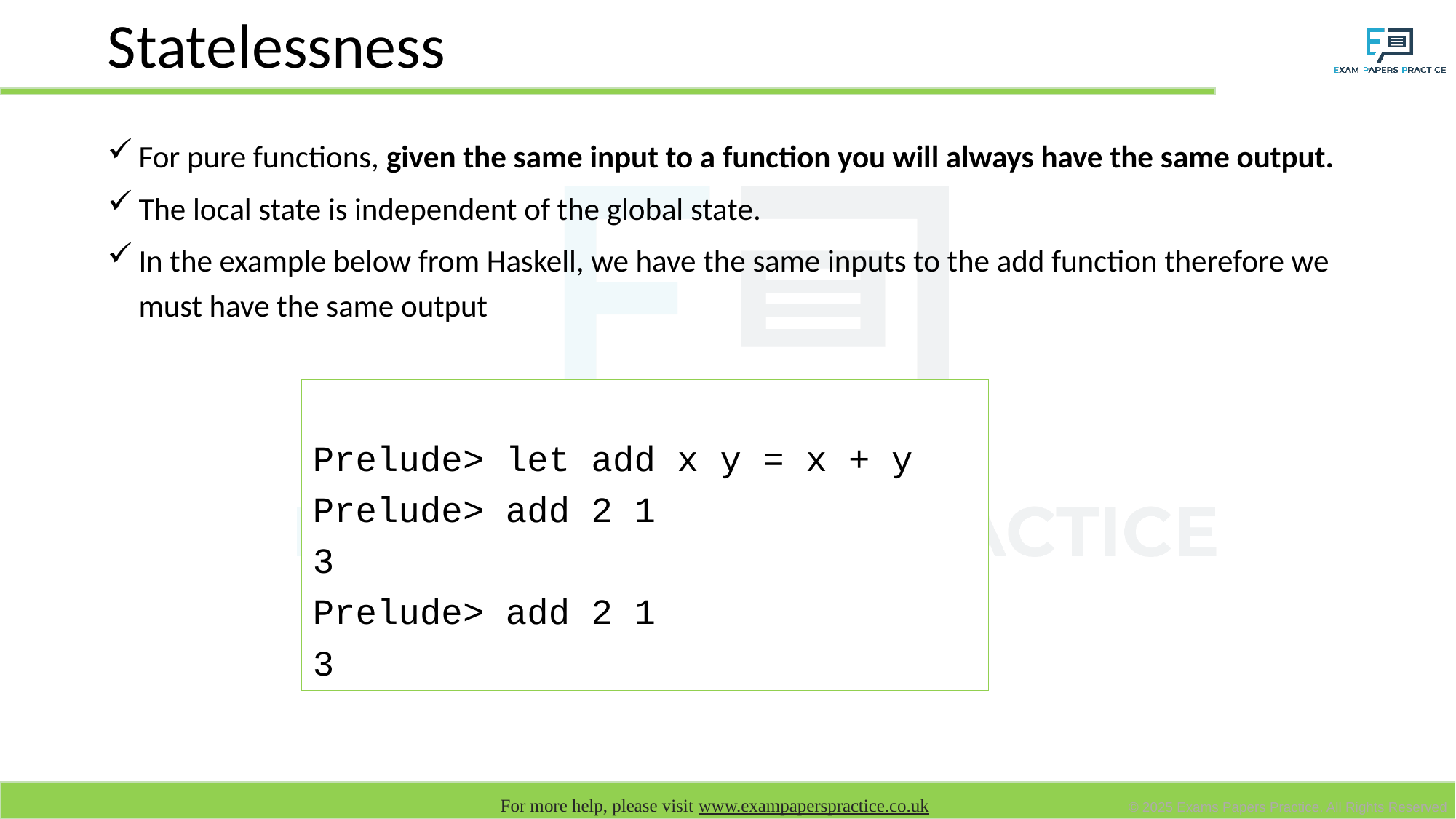

# Statelessness
For pure functions, given the same input to a function you will always have the same output.
The local state is independent of the global state.
In the example below from Haskell, we have the same inputs to the add function therefore we must have the same output

Prelude> let add x y = x + y
Prelude> add 2 1
3
Prelude> add 2 1
3